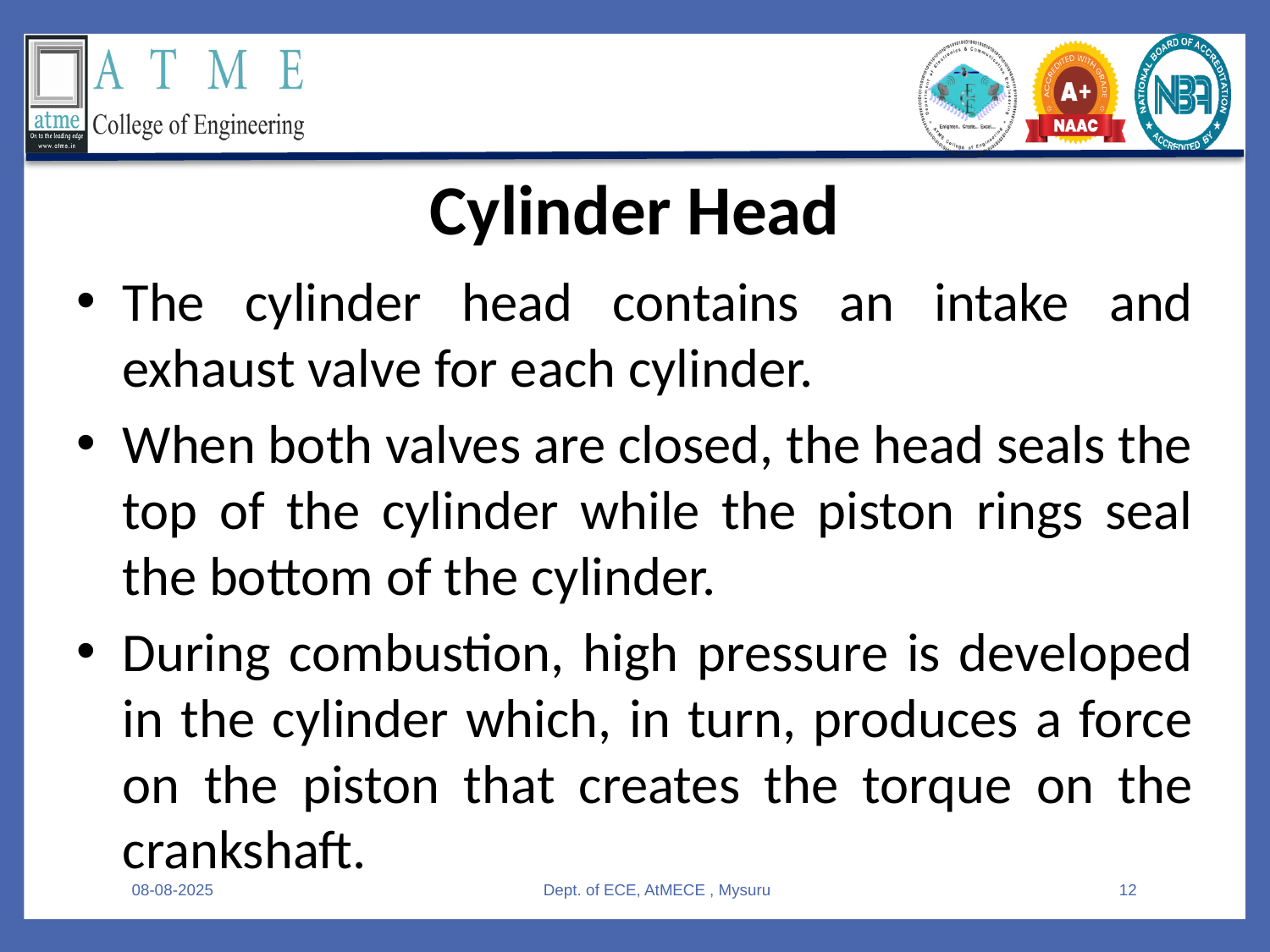

Cylinder Head
The cylinder head contains an intake and exhaust valve for each cylinder.
When both valves are closed, the head seals the top of the cylinder while the piston rings seal the bottom of the cylinder.
During combustion, high pressure is developed in the cylinder which, in turn, produces a force on the piston that creates the torque on the crankshaft.
08-08-2025
Dept. of ECE, AtMECE , Mysuru
12